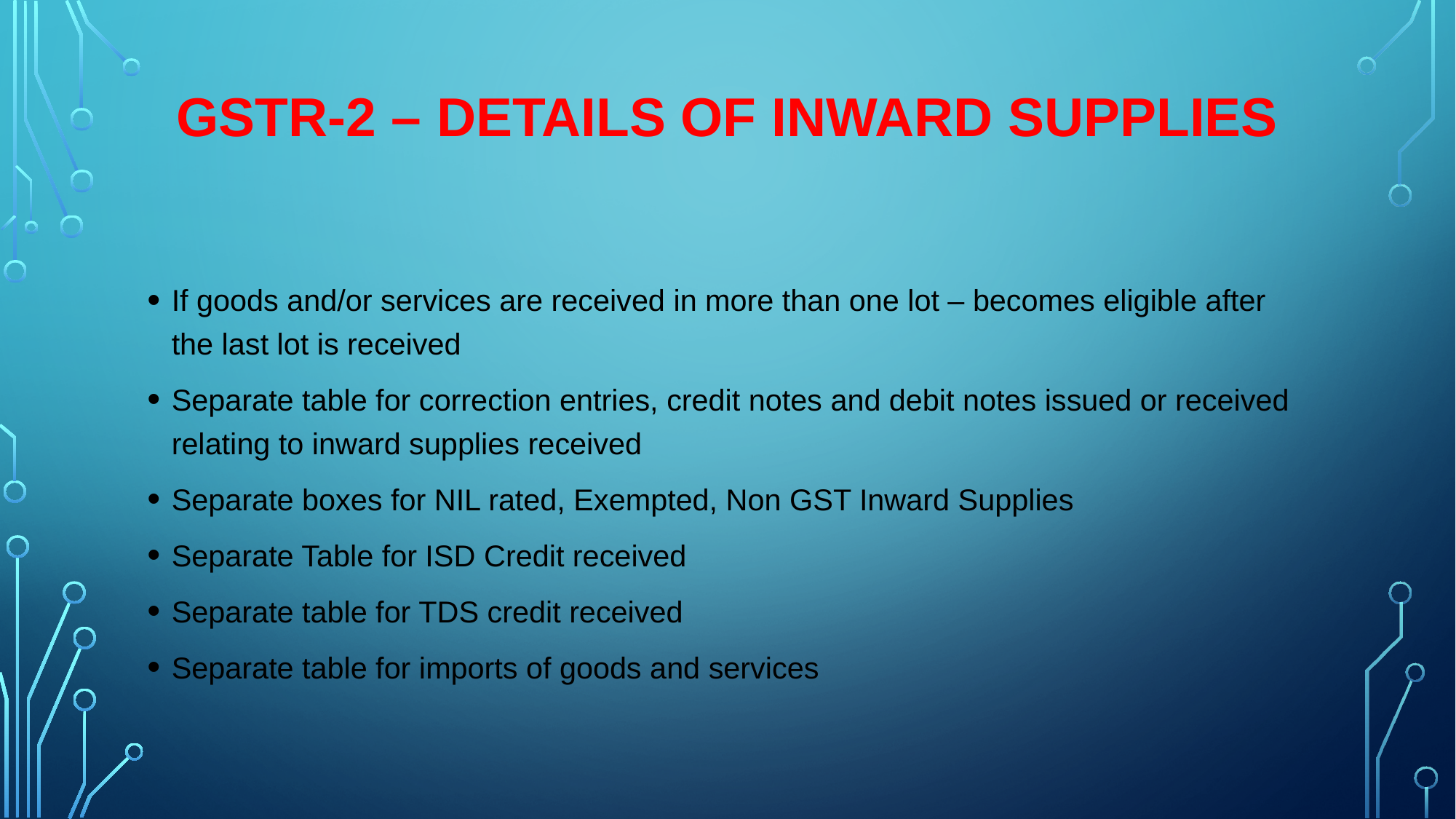

# GSTR-2 – Details of Inward Supplies
If goods and/or services are received in more than one lot – becomes eligible after the last lot is received
Separate table for correction entries, credit notes and debit notes issued or received relating to inward supplies received
Separate boxes for NIL rated, Exempted, Non GST Inward Supplies
Separate Table for ISD Credit received
Separate table for TDS credit received
Separate table for imports of goods and services